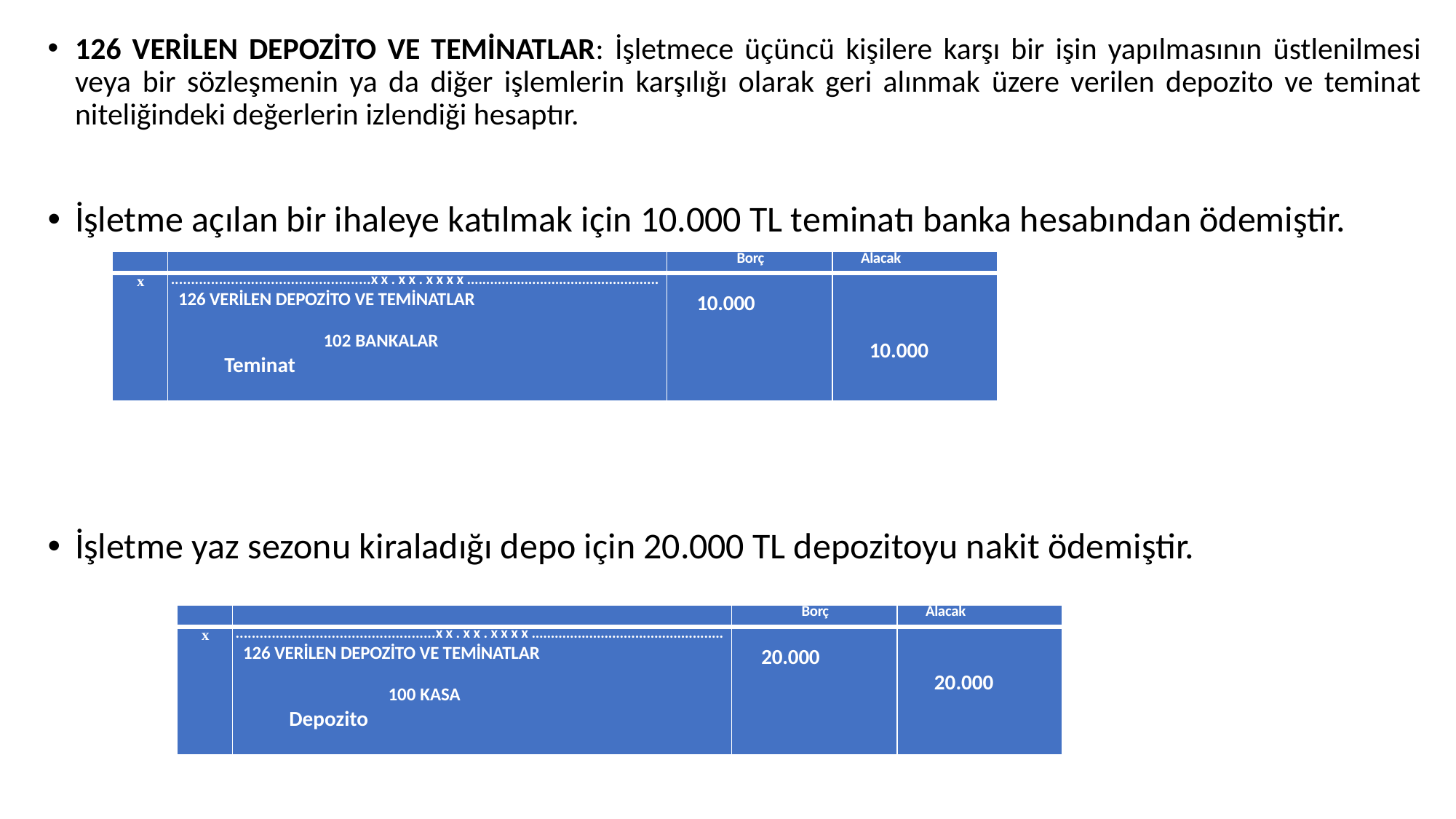

126 VERİLEN DEPOZİTO VE TEMİNATLAR: İşletmece üçüncü kişilere karşı bir işin yapılmasının üstlenilmesi veya bir sözleşmenin ya da diğer işlemlerin karşılığı olarak geri alınmak üzere verilen depozito ve teminat niteliğindeki değerlerin izlendiği hesaptır.

İşletme açılan bir ihaleye katılmak için 10.000 TL teminatı banka hesabından ödemiştir.

İşletme yaz sezonu kiraladığı depo için 20.000 TL depozitoyu nakit ödemiştir.
|  |  | Borç | Alacak |
| --- | --- | --- | --- |
| x | ..................................................xx.xx.xxxx.................................................. 126 VERİLEN DEPOZİTO VE TEMİNATLAR 102 BANKALAR   Teminat | 10.000 | 10.000 |
|  |  | Borç | Alacak |
| --- | --- | --- | --- |
| x | ..................................................xx.xx.xxxx.................................................. 126 VERİLEN DEPOZİTO VE TEMİNATLAR 100 KASA   Depozito | 20.000 | 20.000 |